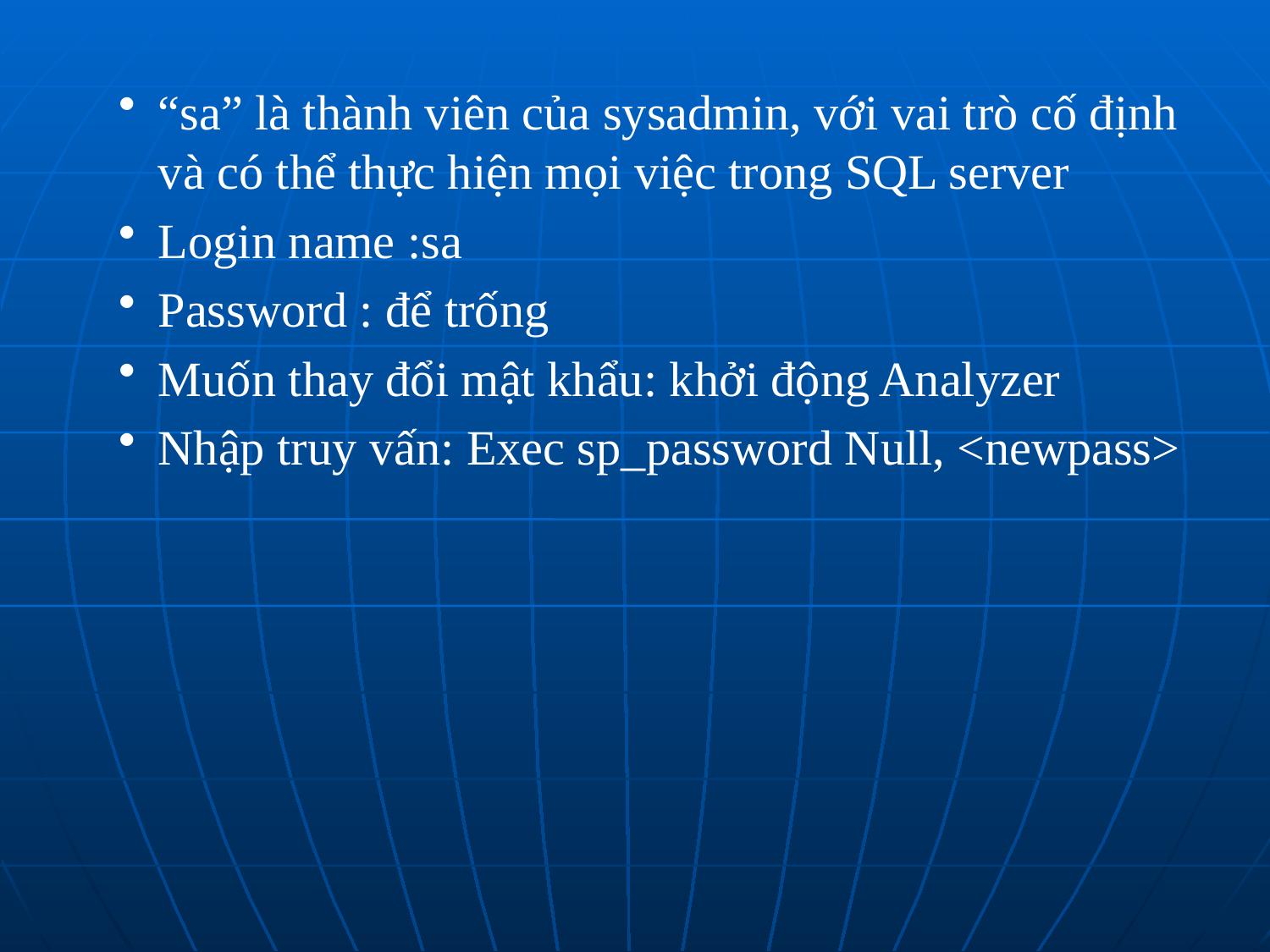

“sa” là thành viên của sysadmin, với vai trò cố định và có thể thực hiện mọi việc trong SQL server
Login name :sa
Password : để trống
Muốn thay đổi mật khẩu: khởi động Analyzer
Nhập truy vấn: Exec sp_password Null, <newpass>